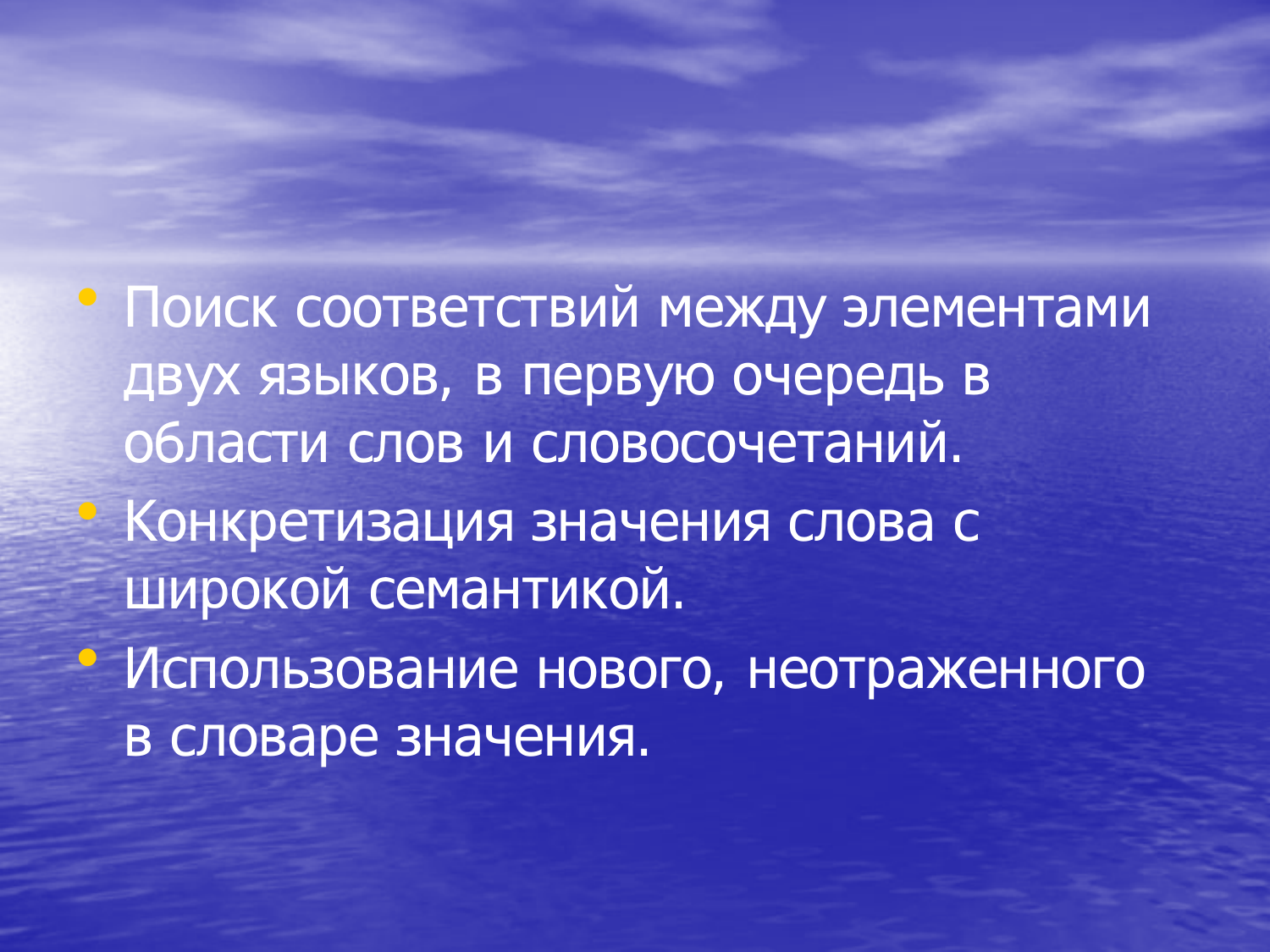

#
Поиск соответствий между элементами двух языков, в первую очередь в области слов и словосочетаний.
Конкретизация значения слова с широкой семантикой.
Использование нового, неотраженного в словаре значения.